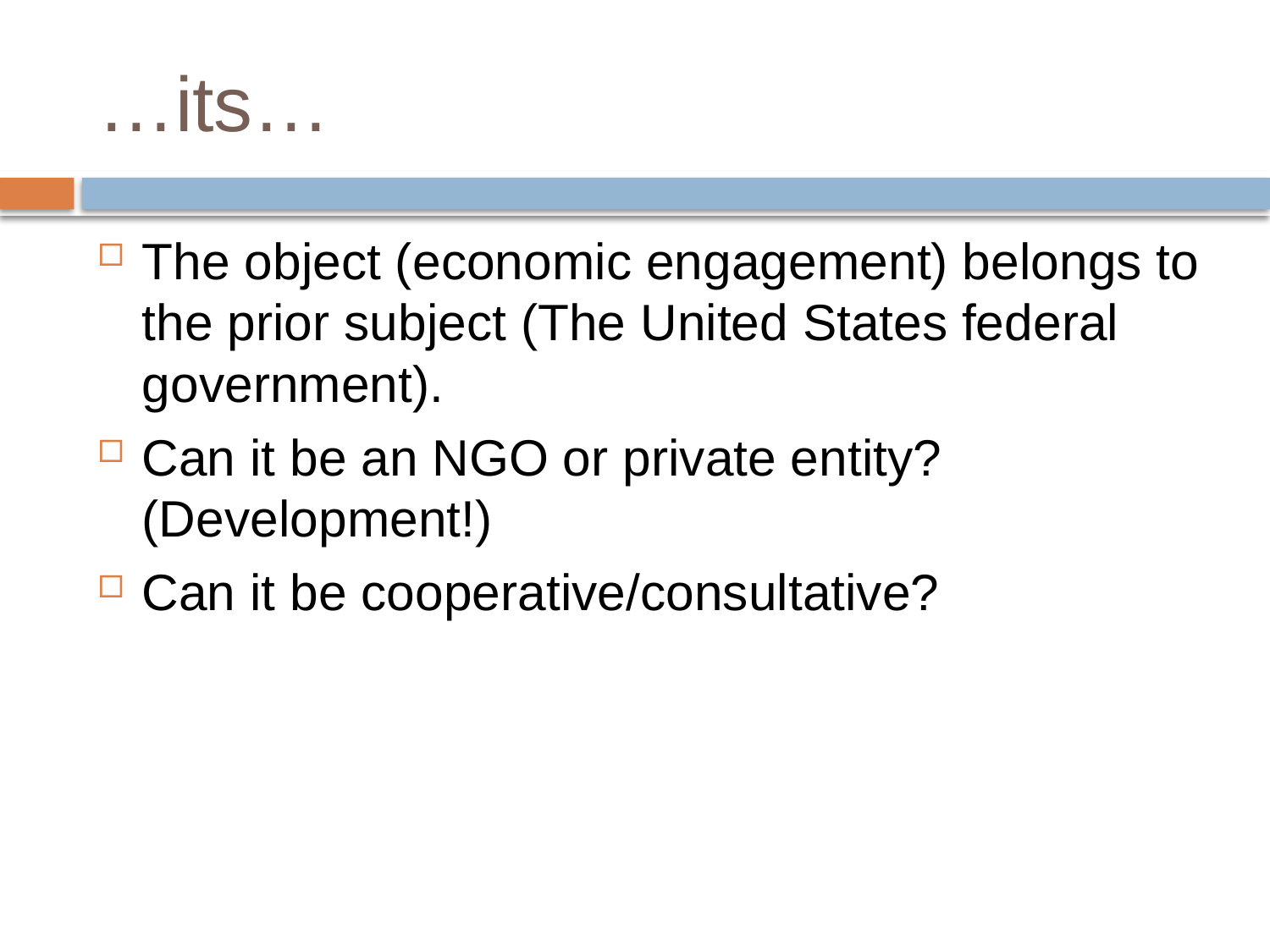

# …its…
The object (economic engagement) belongs to the prior subject (The United States federal government).
Can it be an NGO or private entity? (Development!)
Can it be cooperative/consultative?